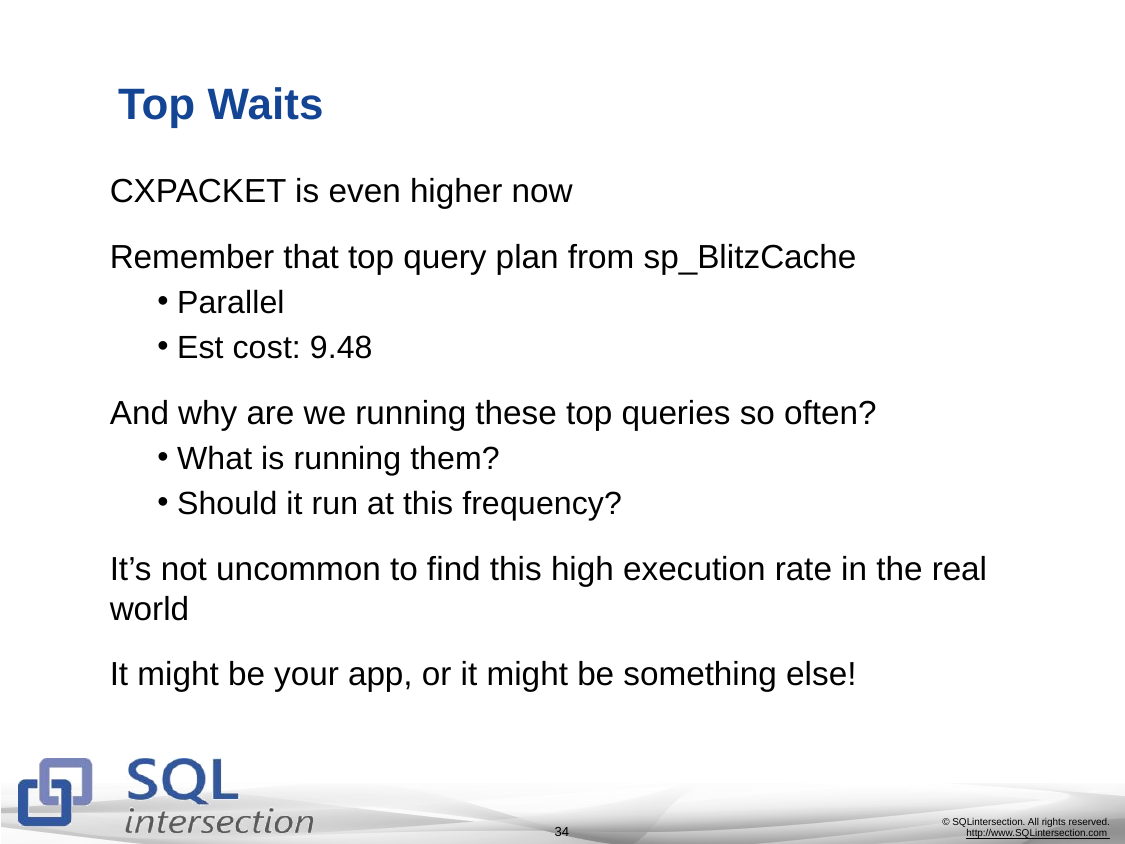

# Top Waits
CXPACKET is even higher now
Remember that top query plan from sp_BlitzCache
Parallel
Est cost: 9.48
And why are we running these top queries so often?
What is running them?
Should it run at this frequency?
It’s not uncommon to find this high execution rate in the real world
It might be your app, or it might be something else!